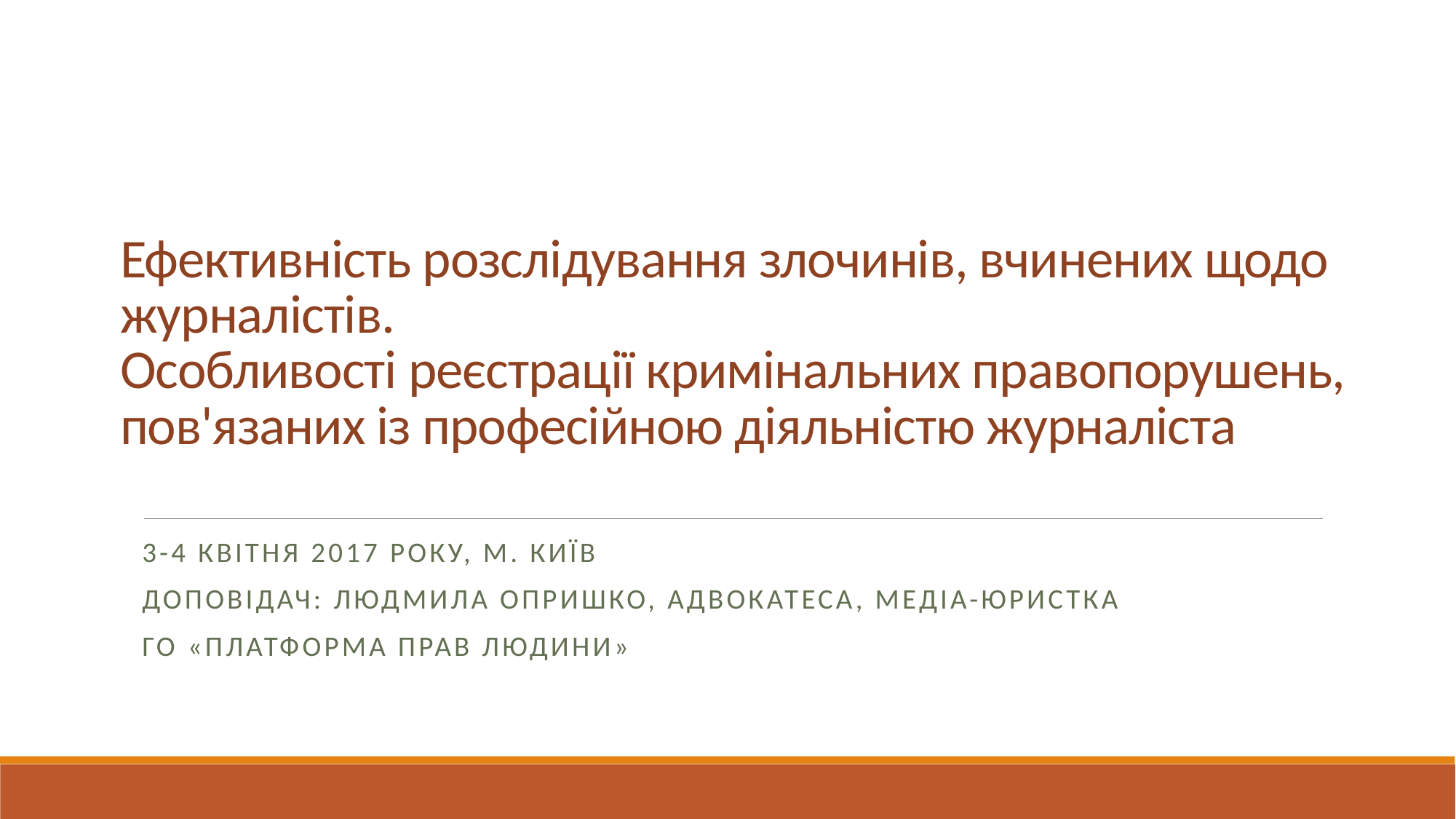

# Ефективність розслідування злочинів, вчинених щодо журналістів. Особливості реєстрації кримінальних правопорушень, пов'язаних із професійною діяльністю журналіста
3-4 квітня 2017 року, м. Київ
Доповідач: Людмила Опришко, адвокатеса, медіа-юристка
ГО «Платформа прав людини»